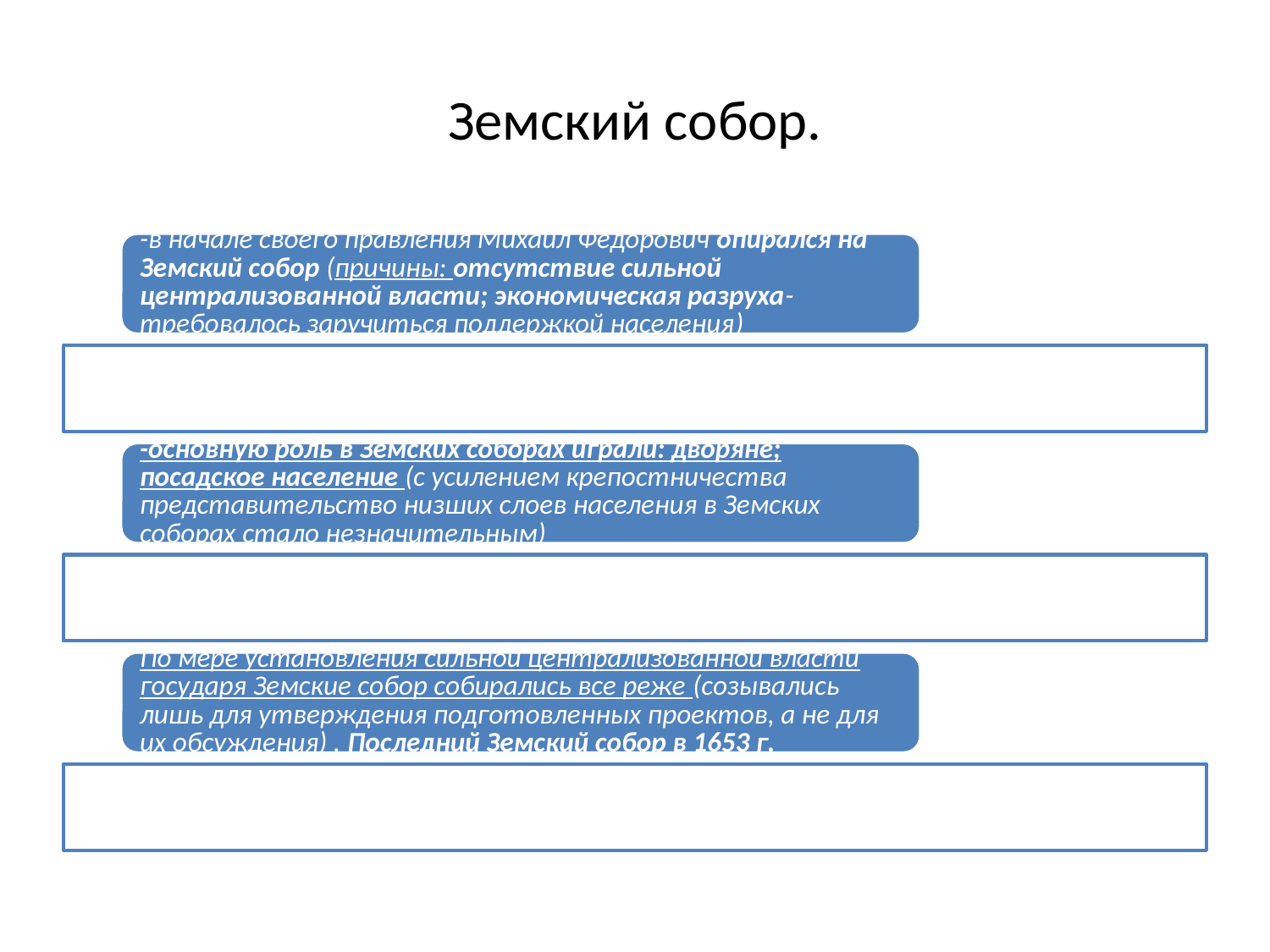

# Земский собор.
-в начале своего правления Михаил Федорович опирался на Земский собор (причины: отсутствие сильной централизованной власти; экономическая разруха- требовалось заручиться поддержкой населения)
-основную роль в Земских соборах играли: дворяне; посадское население (с усилением крепостничества представительство низших слоев населения в Земских соборах стало незначительным)
По мере установления сильной централизованной власти государя Земские собор собирались все реже (созывались лишь для утверждения подготовленных проектов, а не для их обсуждения) . Последний Земский собор в 1653 г.